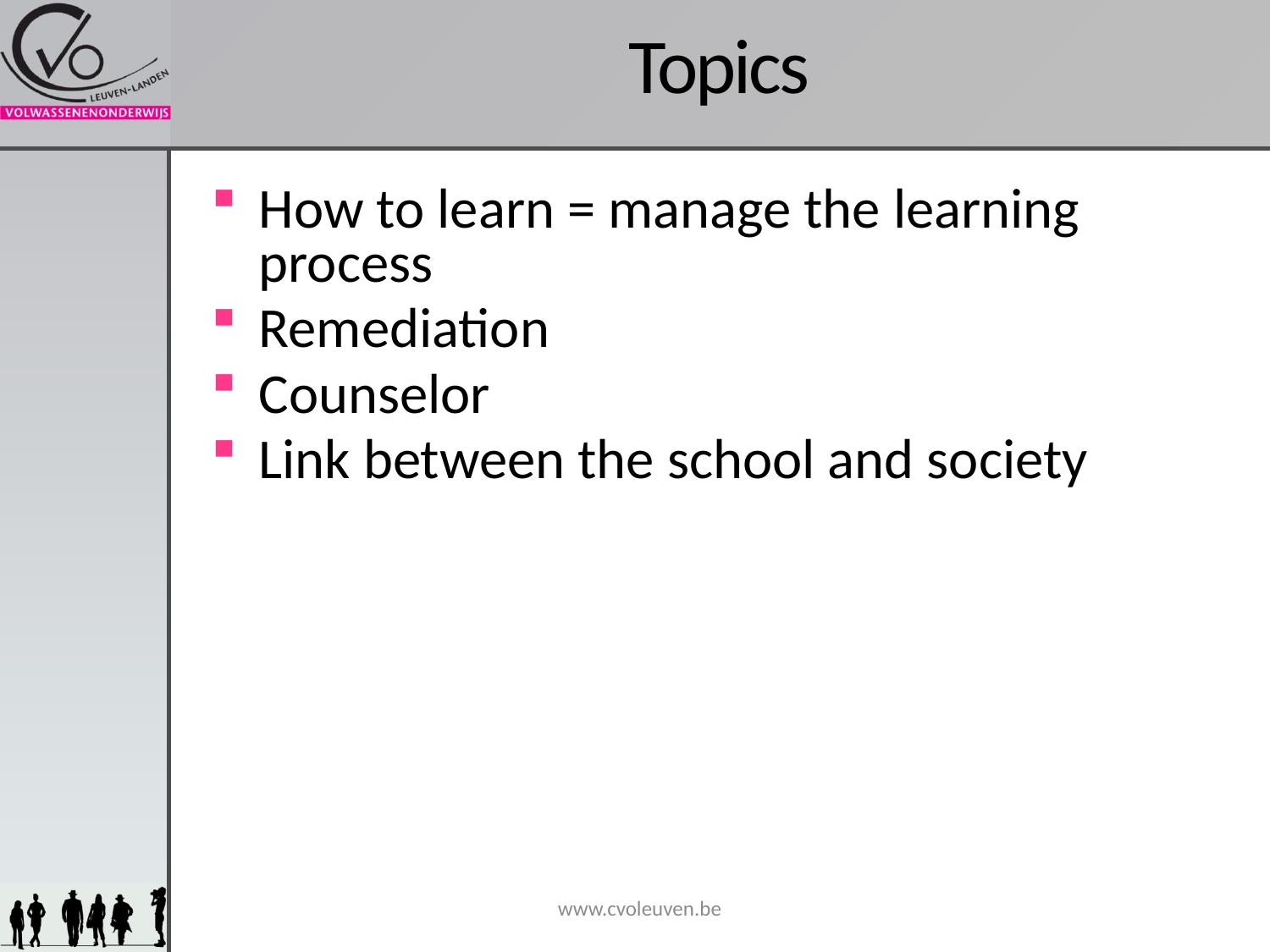

# Topics
How to learn = manage the learning process
Remediation
Counselor
Link between the school and society
www.cvoleuven.be